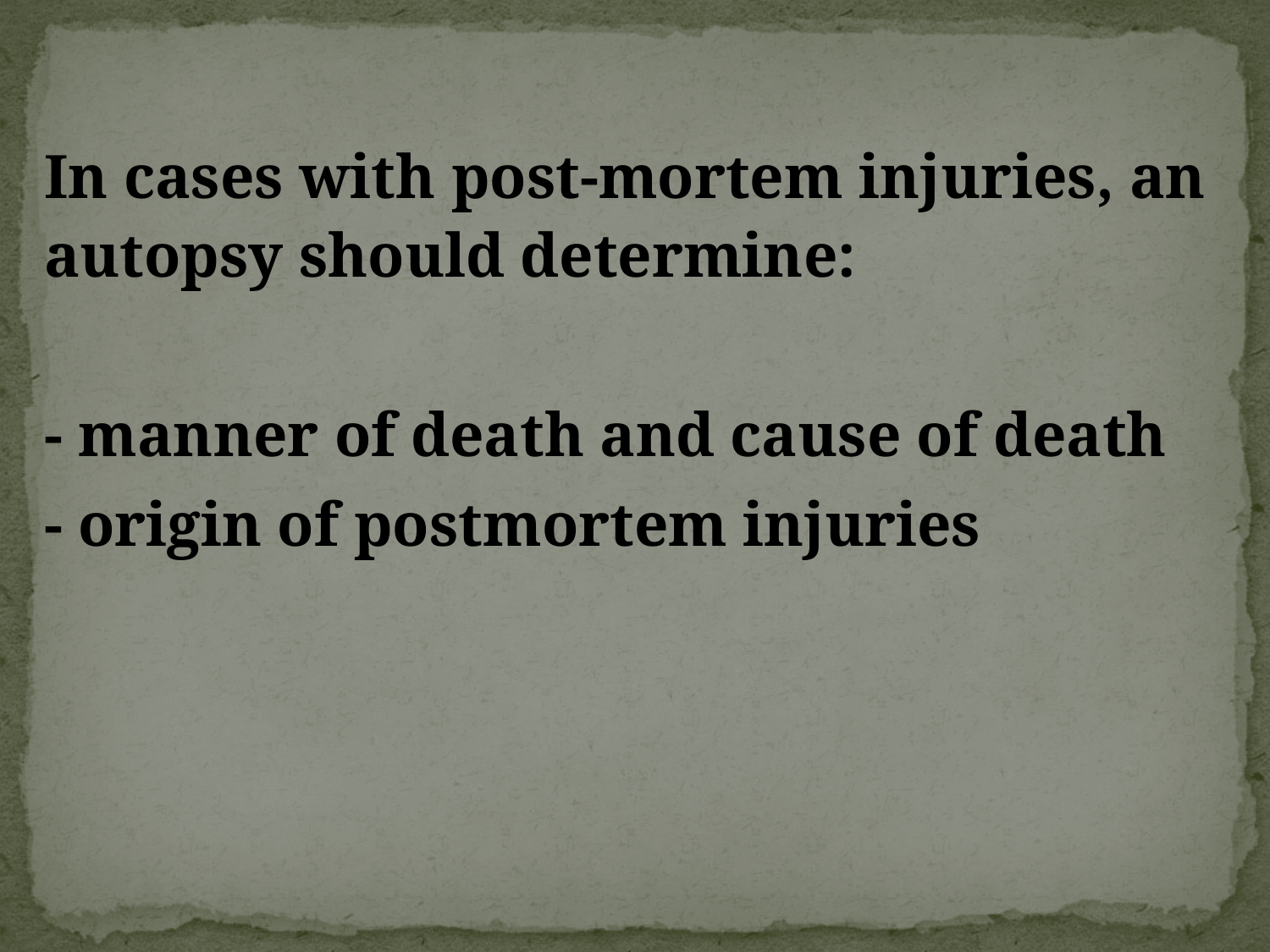

In cases with post-mortem injuries, an autopsy should determine:

- manner of death and cause of death
- origin of postmortem injuries